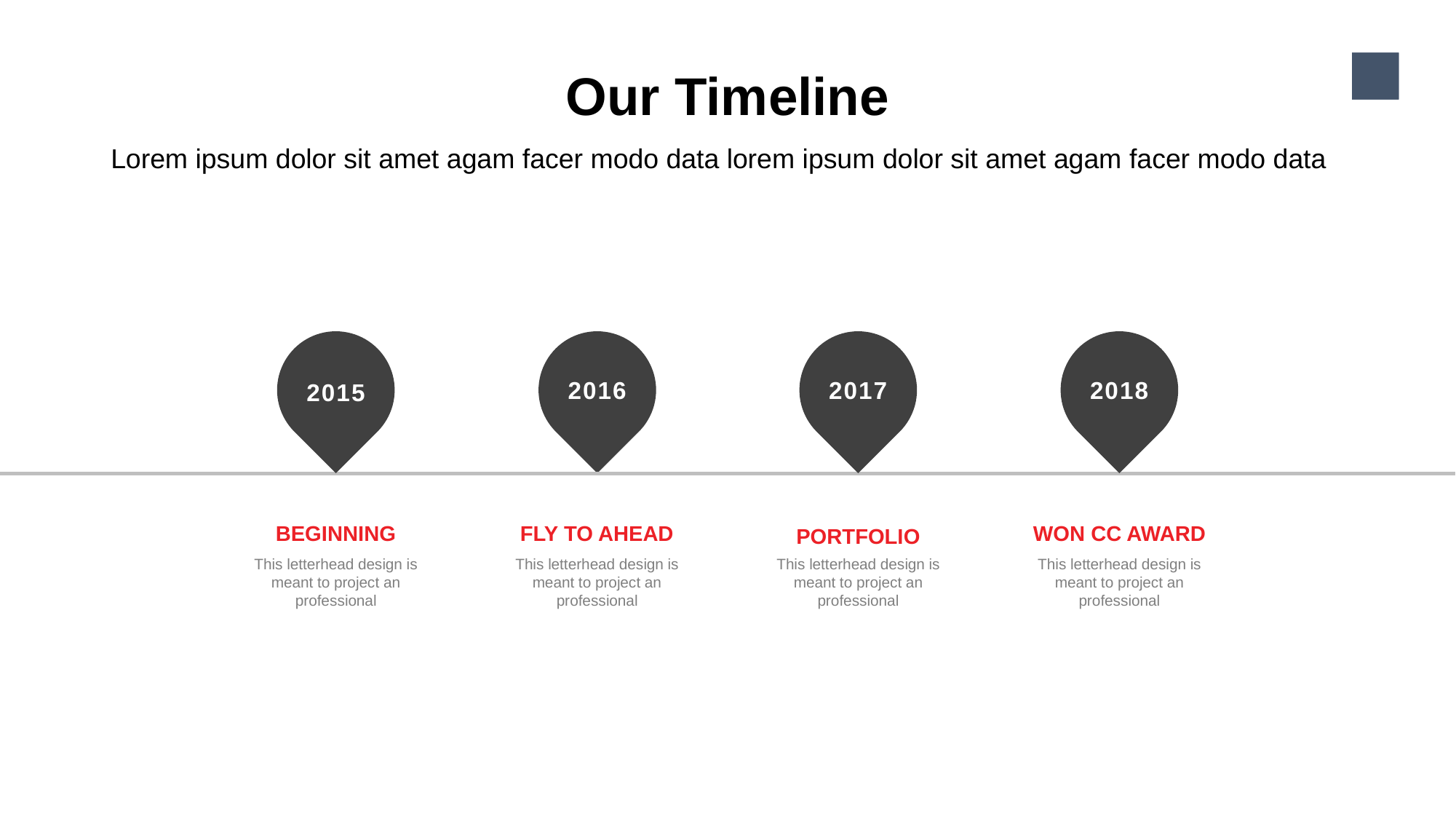

Our Timeline
14
Lorem ipsum dolor sit amet agam facer modo data lorem ipsum dolor sit amet agam facer modo data

2016
2017
2018
2015
WON CC AWARD
BEGINNING
FLY TO AHEAD
PORTFOLIO
This letterhead design is meant to project an professional
This letterhead design is meant to project an professional
This letterhead design is meant to project an professional
This letterhead design is meant to project an professional